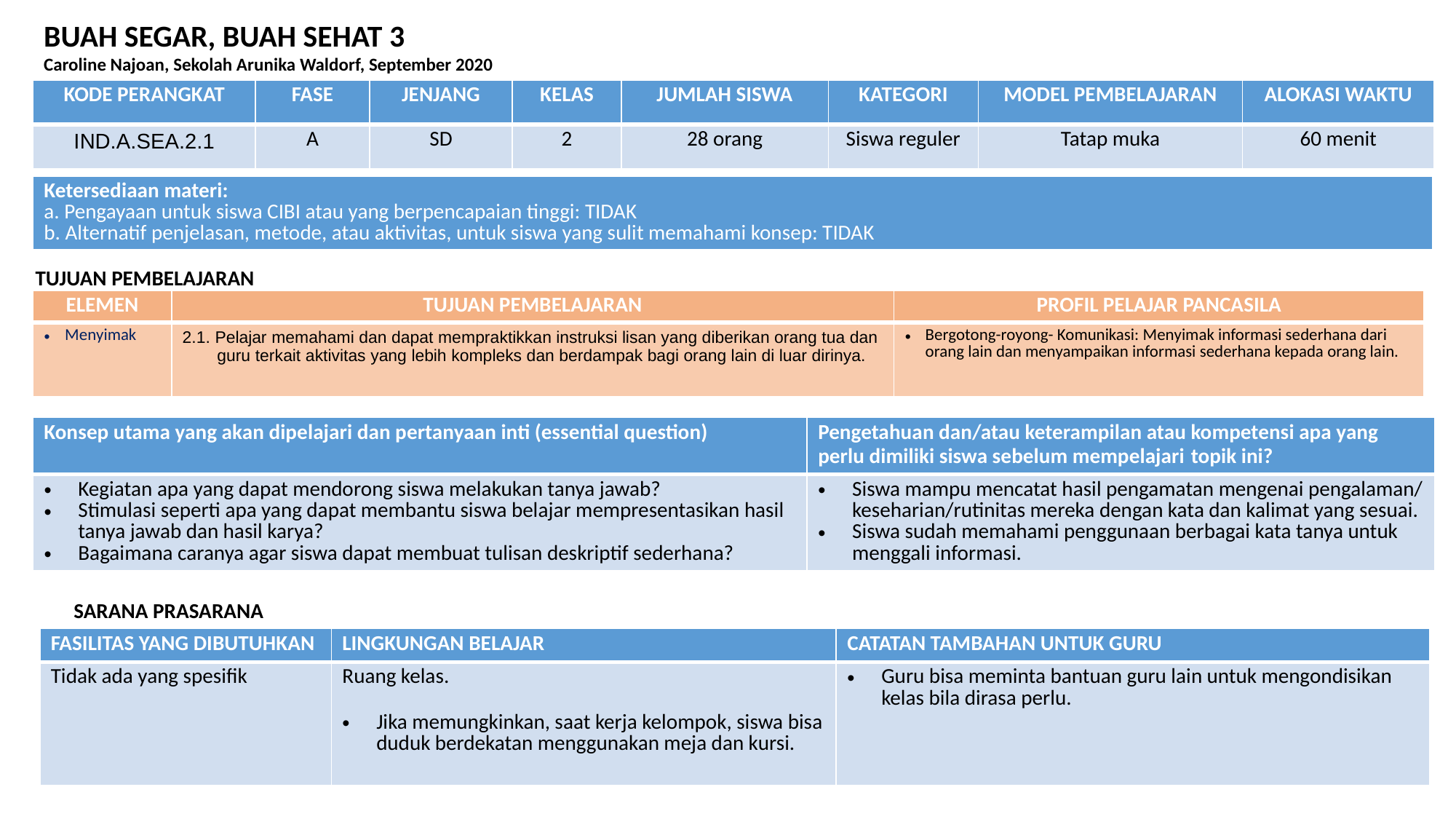

BUAH SEGAR, BUAH SEHAT 3
Caroline Najoan, Sekolah Arunika Waldorf, September 2020

| KODE PERANGKAT | FASE | JENJANG | KELAS | JUMLAH SISWA | KATEGORI | MODEL PEMBELAJARAN | ALOKASI WAKTU |
| --- | --- | --- | --- | --- | --- | --- | --- |
| IND.A.SEA.2.1 | A | SD | 2 | 28 orang | Siswa reguler | Tatap muka | 60 menit |
| Ketersediaan materi: a. Pengayaan untuk siswa CIBI atau yang berpencapaian tinggi: TIDAK b. Alternatif penjelasan, metode, atau aktivitas, untuk siswa yang sulit memahami konsep: TIDAK |
| --- |
TUJUAN PEMBELAJARAN
| ELEMEN | TUJUAN PEMBELAJARAN | PROFIL PELAJAR PANCASILA |
| --- | --- | --- |
| Menyimak | 2.1. Pelajar memahami dan dapat mempraktikkan instruksi lisan yang diberikan orang tua dan guru terkait aktivitas yang lebih kompleks dan berdampak bagi orang lain di luar dirinya. | Bergotong-royong- Komunikasi: Menyimak informasi sederhana dari orang lain dan menyampaikan informasi sederhana kepada orang lain. |
| Konsep utama yang akan dipelajari dan pertanyaan inti (essential question) | Pengetahuan dan/atau keterampilan atau kompetensi apa yang perlu dimiliki siswa sebelum mempelajari topik ini? |
| --- | --- |
| Kegiatan apa yang dapat mendorong siswa melakukan tanya jawab? Stimulasi seperti apa yang dapat membantu siswa belajar mempresentasikan hasil tanya jawab dan hasil karya? Bagaimana caranya agar siswa dapat membuat tulisan deskriptif sederhana? | Siswa mampu mencatat hasil pengamatan mengenai pengalaman/ keseharian/rutinitas mereka dengan kata dan kalimat yang sesuai. Siswa sudah memahami penggunaan berbagai kata tanya untuk menggali informasi. |
SARANA PRASARANA
| FASILITAS YANG DIBUTUHKAN | LINGKUNGAN BELAJAR | CATATAN TAMBAHAN UNTUK GURU |
| --- | --- | --- |
| Tidak ada yang spesifik | Ruang kelas. Jika memungkinkan, saat kerja kelompok, siswa bisa duduk berdekatan menggunakan meja dan kursi. | Guru bisa meminta bantuan guru lain untuk mengondisikan kelas bila dirasa perlu. |